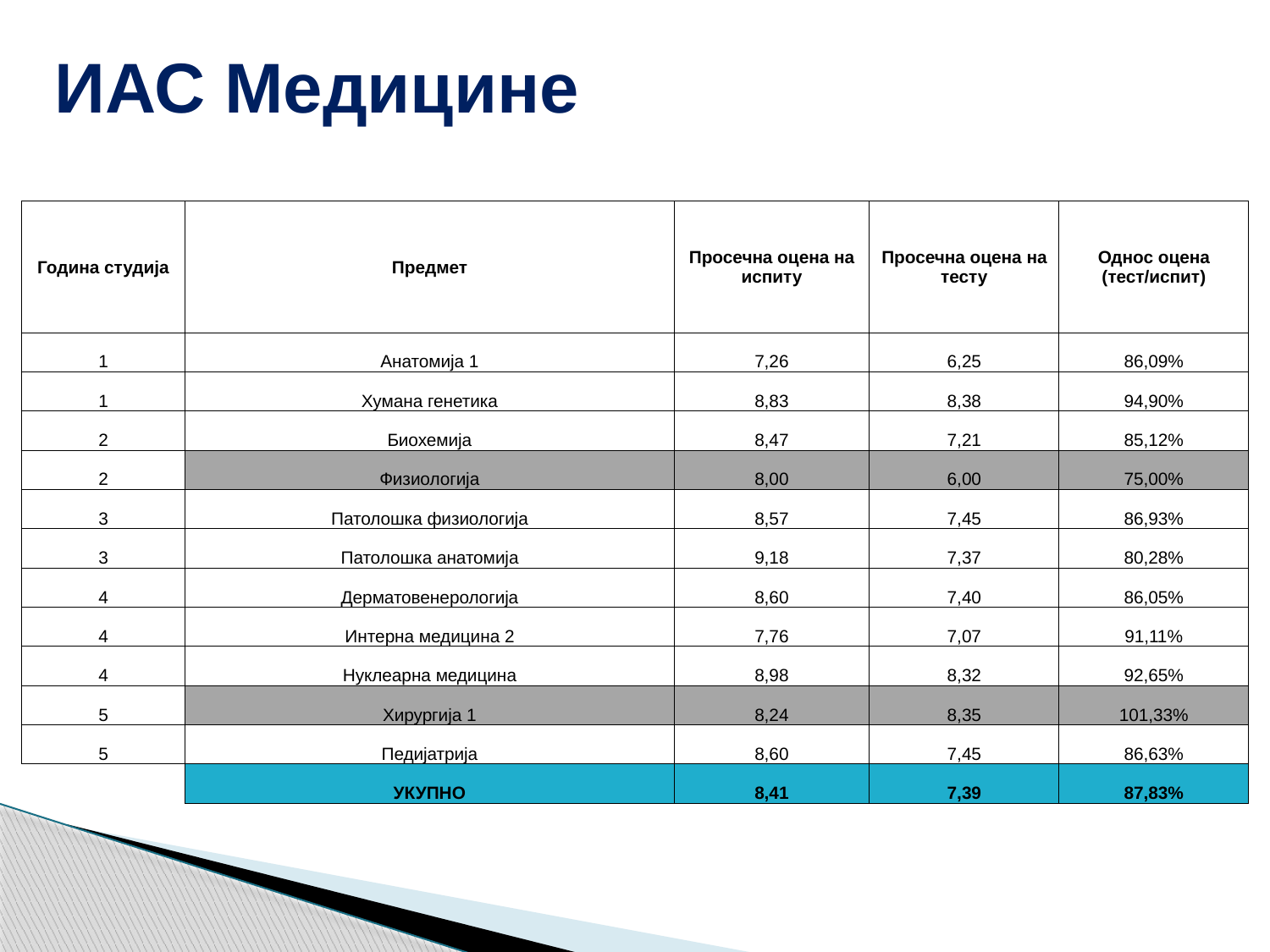

# ИАС Медицине
| Година студија | Предмет | Просечна оцена на испиту | Просечна оцена на тесту | Однос оцена (тест/испит) |
| --- | --- | --- | --- | --- |
| 1 | Анатомија 1 | 7,26 | 6,25 | 86,09% |
| 1 | Хумана генетика | 8,83 | 8,38 | 94,90% |
| 2 | Биохемија | 8,47 | 7,21 | 85,12% |
| 2 | Физиологија | 8,00 | 6,00 | 75,00% |
| 3 | Патолошка физиологија | 8,57 | 7,45 | 86,93% |
| 3 | Патолошка анатомија | 9,18 | 7,37 | 80,28% |
| 4 | Дерматовенерологија | 8,60 | 7,40 | 86,05% |
| 4 | Интерна медицина 2 | 7,76 | 7,07 | 91,11% |
| 4 | Нуклеарна медицина | 8,98 | 8,32 | 92,65% |
| 5 | Хирургија 1 | 8,24 | 8,35 | 101,33% |
| 5 | Педијатрија | 8,60 | 7,45 | 86,63% |
|  | УКУПНО | 8,41 | 7,39 | 87,83% |